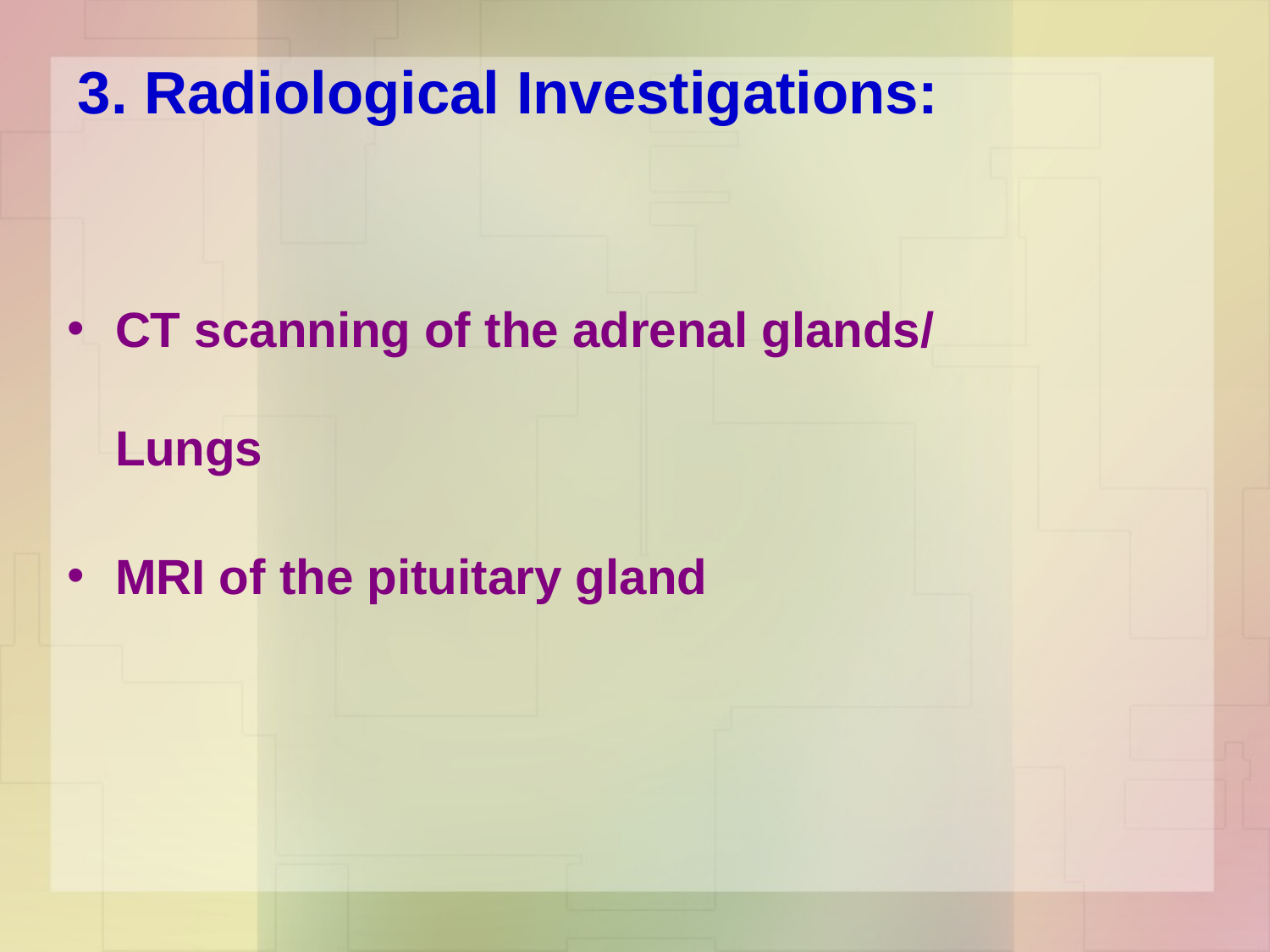

# 3. Radiological Investigations:
CT scanning of the adrenal glands/ Lungs
MRI of the pituitary gland